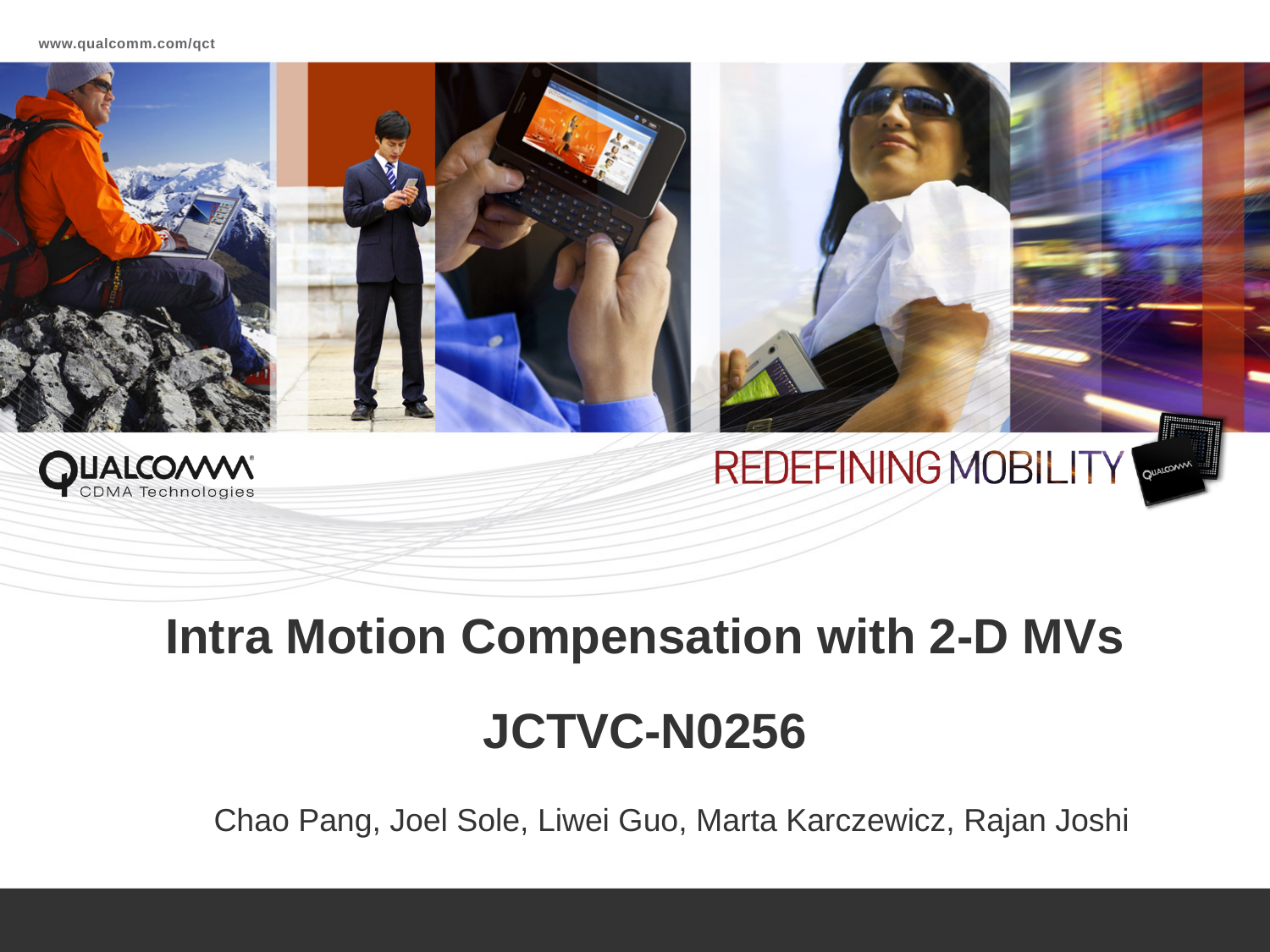

# Intra Motion Compensation with 2-D MVs JCTVC-N0256
Chao Pang, Joel Sole, Liwei Guo, Marta Karczewicz, Rajan Joshi